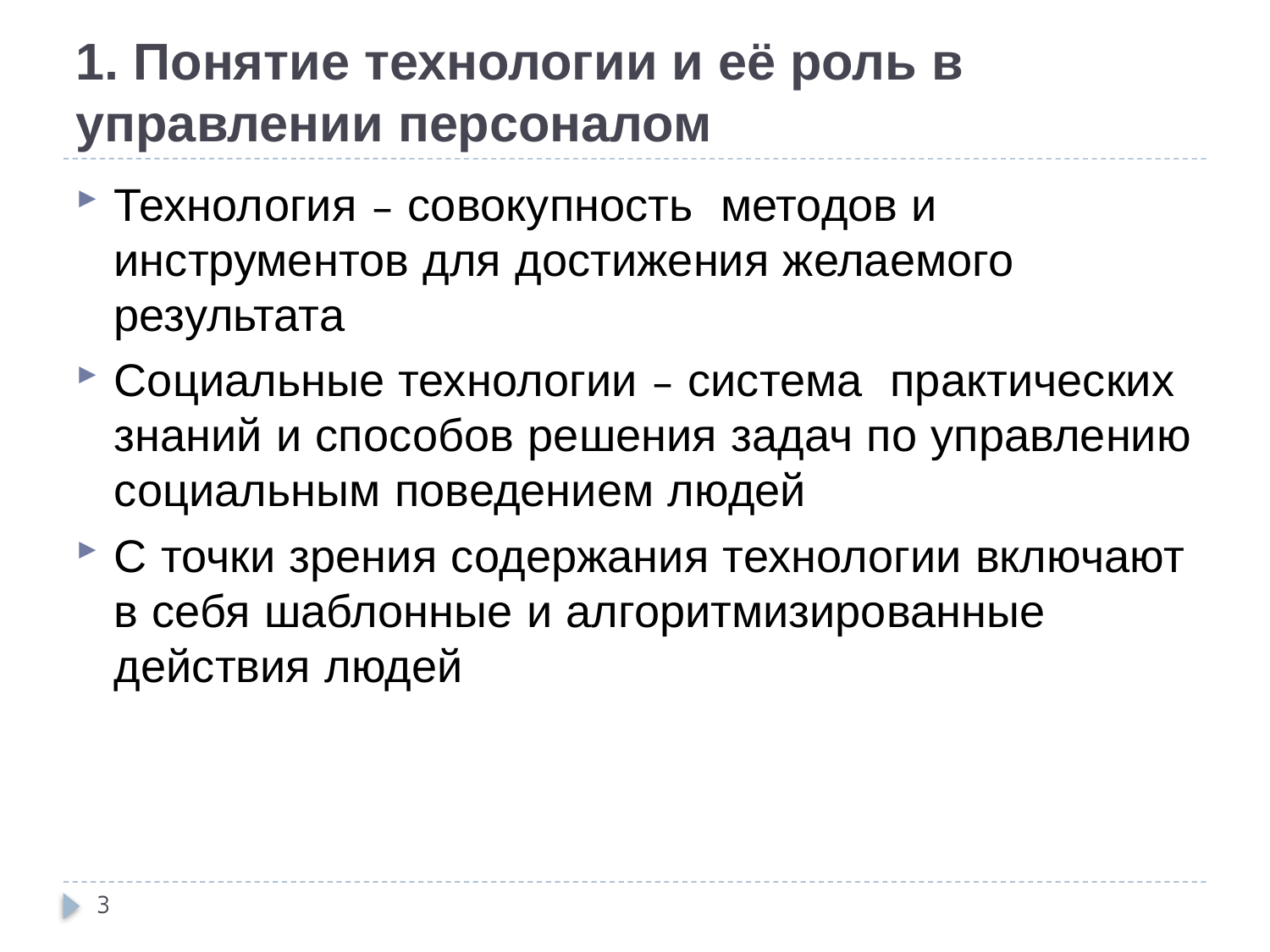

# 1. Понятие технологии и её роль в управлении персоналом
Технология – совокупность  методов и инструментов для достижения желаемого результата
Социальные технологии – система  практических знаний и способов решения задач по управлению социальным поведением людей
С точки зрения содержания технологии включают в себя шаблонные и алгоритмизированные действия людей
3